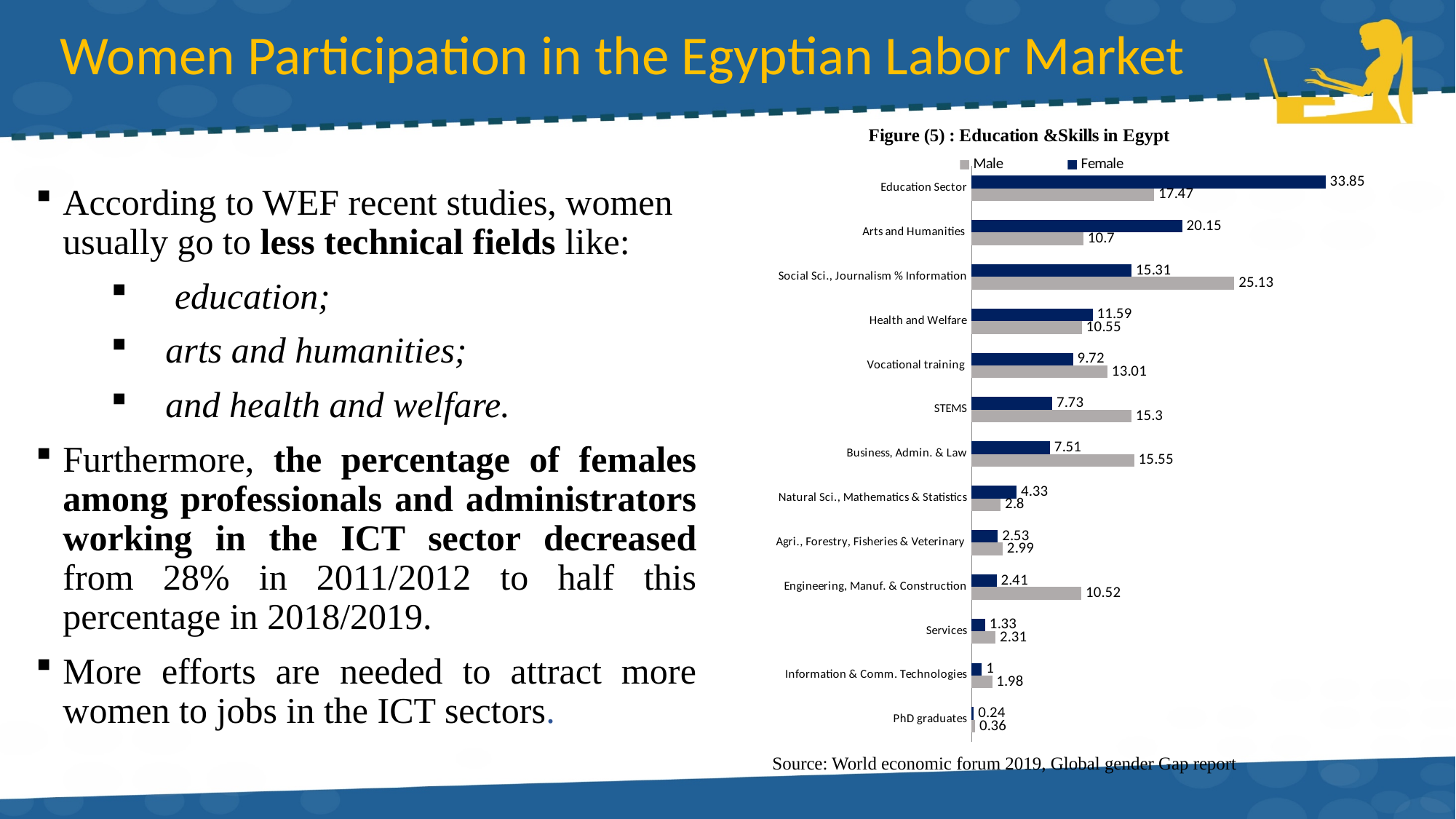

# Women Participation in the Egyptian Labor Market

### Chart: Figure (5) : Education &Skills in Egypt

| Category |  |  |
|---|---|---|
| Education Sector | 33.85 | 17.47 |
| Arts and Humanities  | 20.15 | 10.7 |
| Social Sci., Journalism % Information | 15.31 | 25.13 |
| Health and Welfare | 11.59 | 10.55 |
| Vocational training  | 9.72 | 13.01 |
| STEMS | 7.73 | 15.3 |
| Business, Admin. & Law | 7.51 | 15.55 |
| Natural Sci., Mathematics & Statistics | 4.33 | 2.8 |
| Agri., Forestry, Fisheries & Veterinary  | 2.53 | 2.99 |
| Engineering, Manuf. & Construction | 2.41 | 10.52 |
| Services | 1.33 | 2.31 |
| Information & Comm. Technologies | 1.0 | 1.98 |
| PhD graduates | 0.24 | 0.36 |
According to WEF recent studies, women usually go to less technical fields like:
 education;
arts and humanities;
and health and welfare.
Furthermore, the percentage of females among professionals and administrators working in the ICT sector decreased from 28% in 2011/2012 to half this percentage in 2018/2019.
More efforts are needed to attract more women to jobs in the ICT sectors.
Source: World economic forum 2019, Global gender Gap report